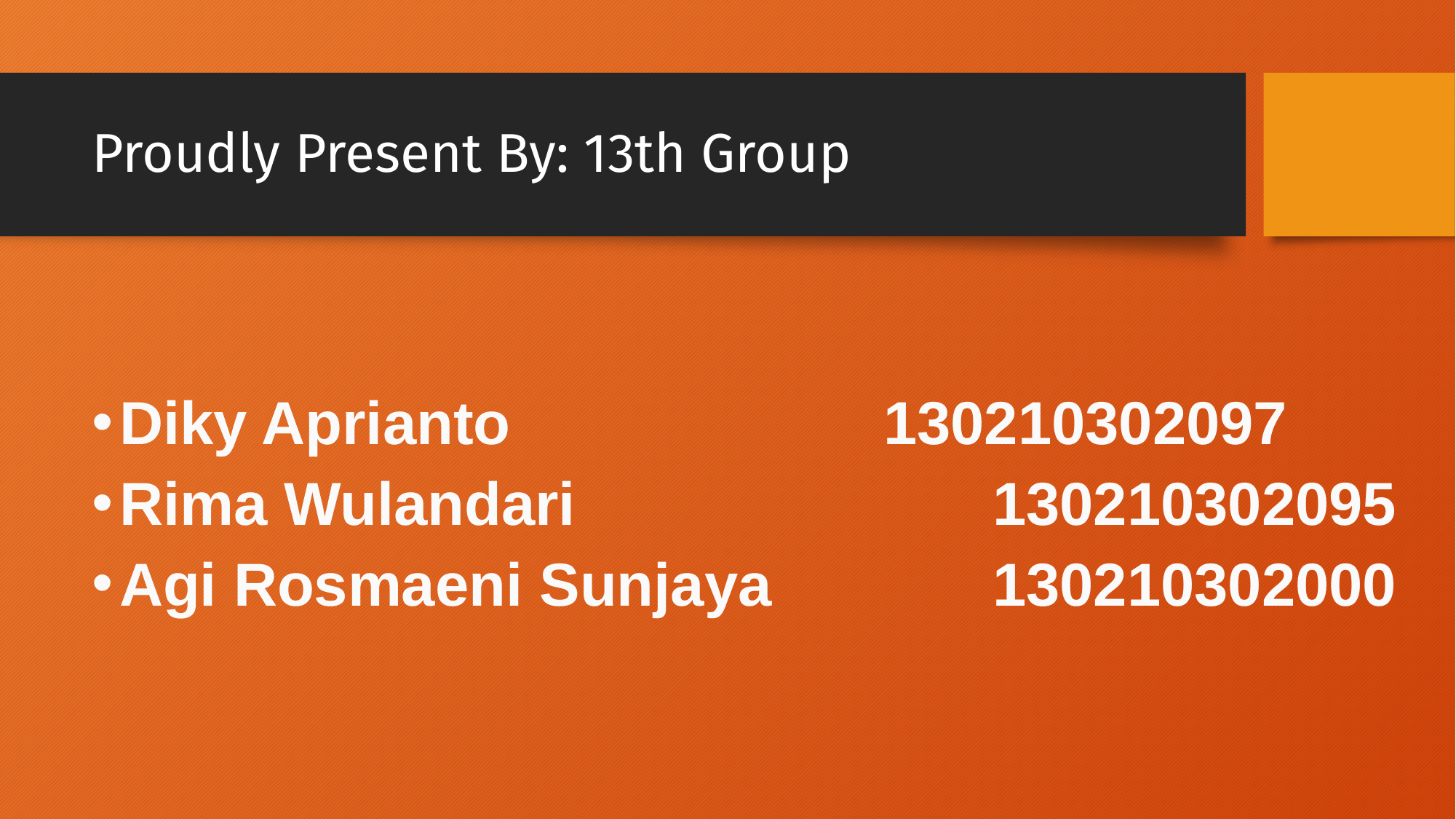

# Proudly Present By: 13th Group
Diky Aprianto 				130210302097
Rima Wulandari 				130210302095
Agi Rosmaeni Sunjaya 		130210302000